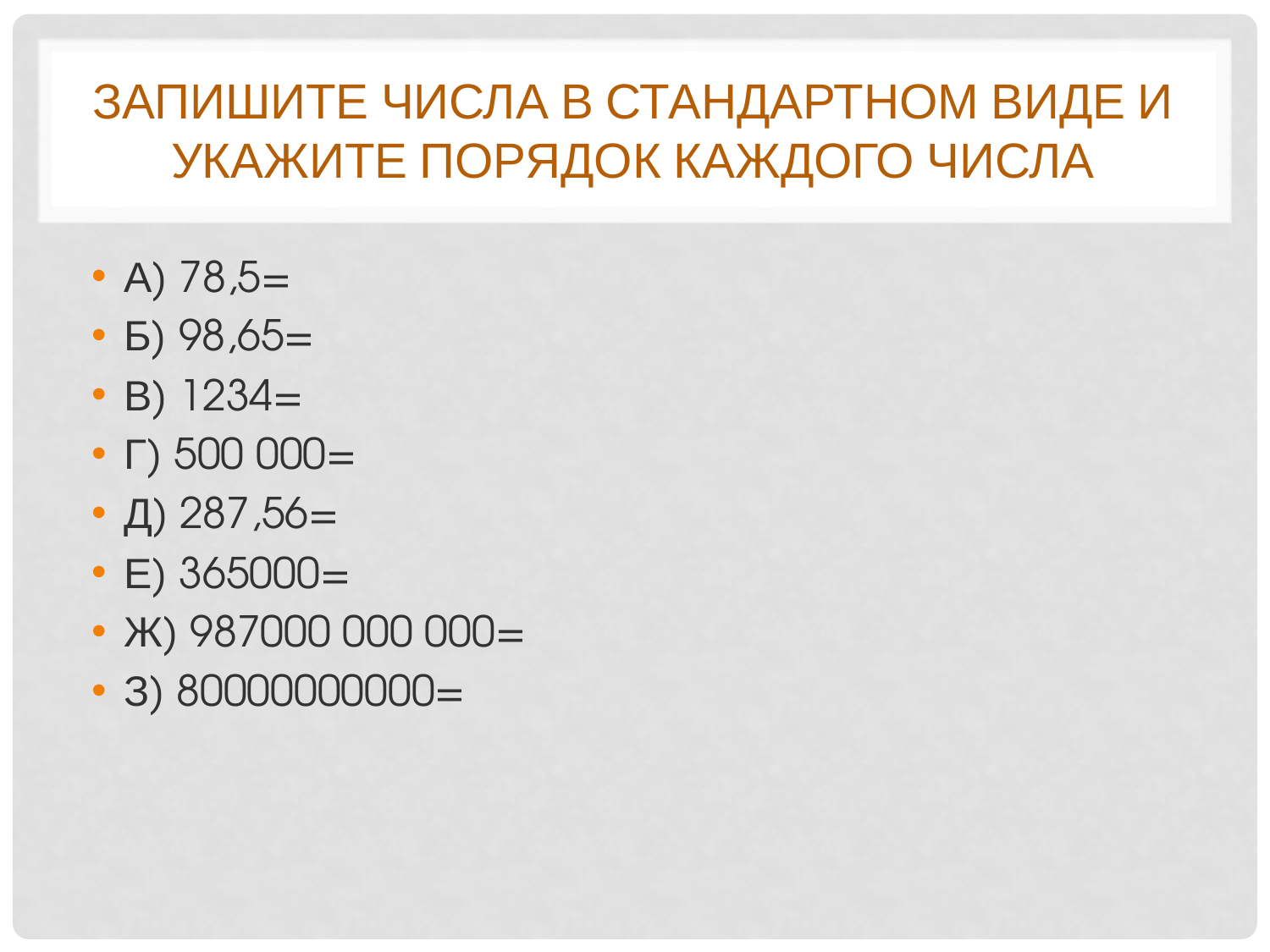

# Запишите числа в стандартном виде и укажите порядок каждого числа
А) 78,5=
Б) 98,65=
В) 1234=
Г) 500 000=
Д) 287,56=
Е) 365000=
Ж) 987000 000 000=
З) 80000000000=